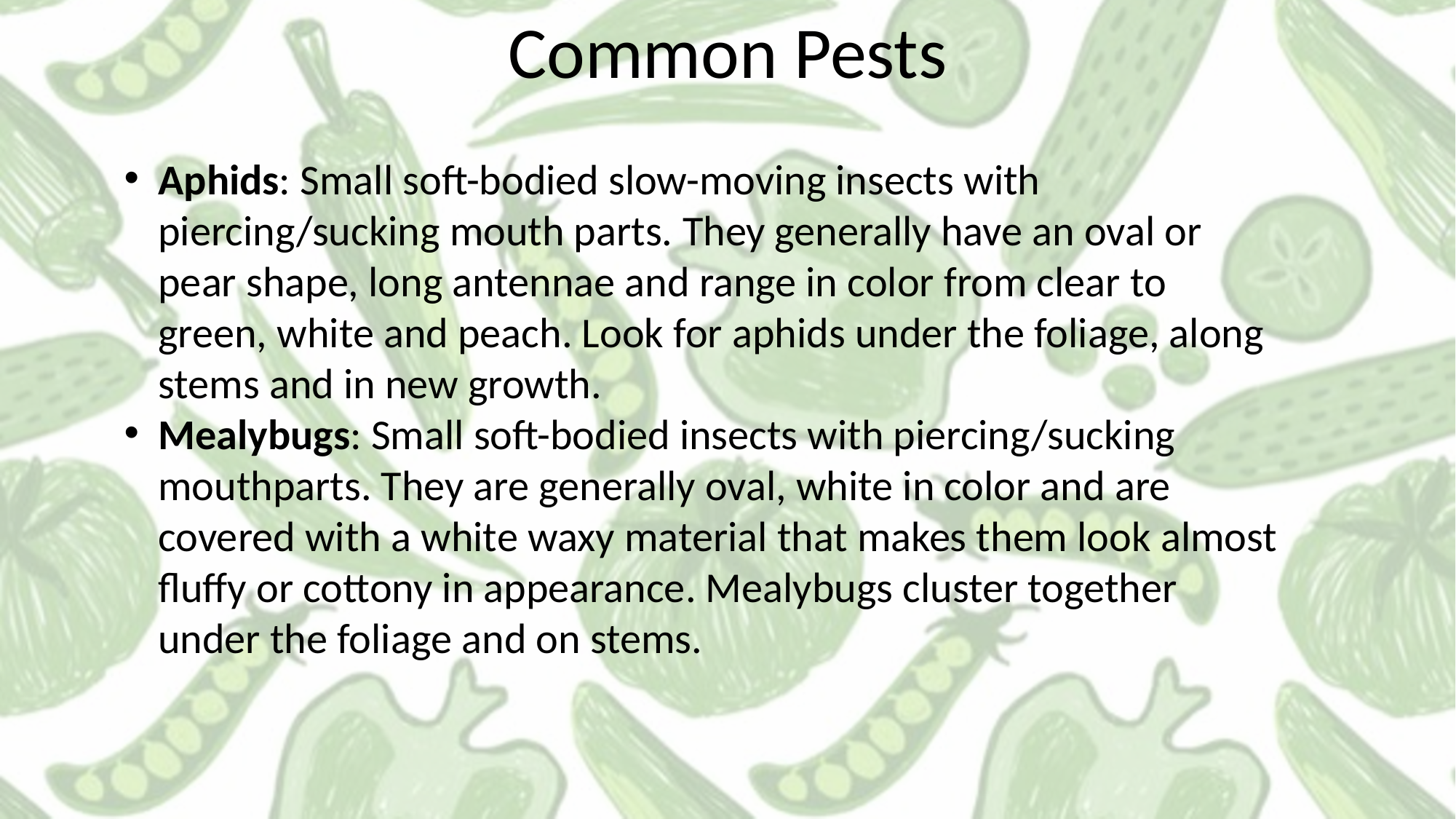

Common Pests
Aphids: Small soft-bodied slow-moving insects with piercing/sucking mouth parts. They generally have an oval or pear shape, long antennae and range in color from clear to green, white and peach. Look for aphids under the foliage, along stems and in new growth.
Mealybugs: Small soft-bodied insects with piercing/sucking mouthparts. They are generally oval, white in color and are covered with a white waxy material that makes them look almost fluffy or cottony in appearance. Mealybugs cluster together under the foliage and on stems.